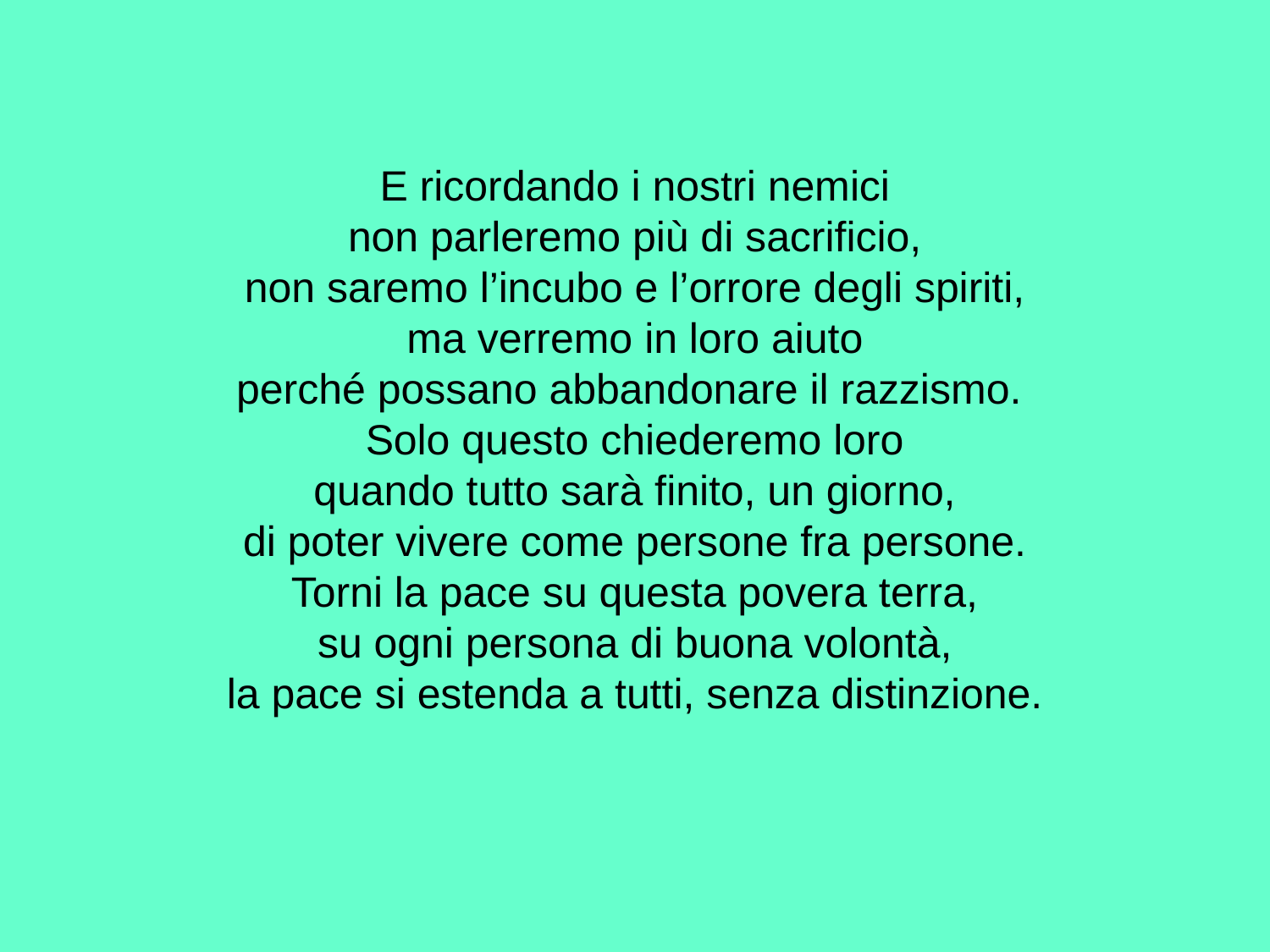

E ricordando i nostri nemici
non parleremo più di sacrificio,
non saremo l’incubo e l’orrore degli spiriti,
ma verremo in loro aiuto
perché possano abbandonare il razzismo.
Solo questo chiederemo loro
quando tutto sarà finito, un giorno,
di poter vivere come persone fra persone.
Torni la pace su questa povera terra,
su ogni persona di buona volontà,
la pace si estenda a tutti, senza distinzione.